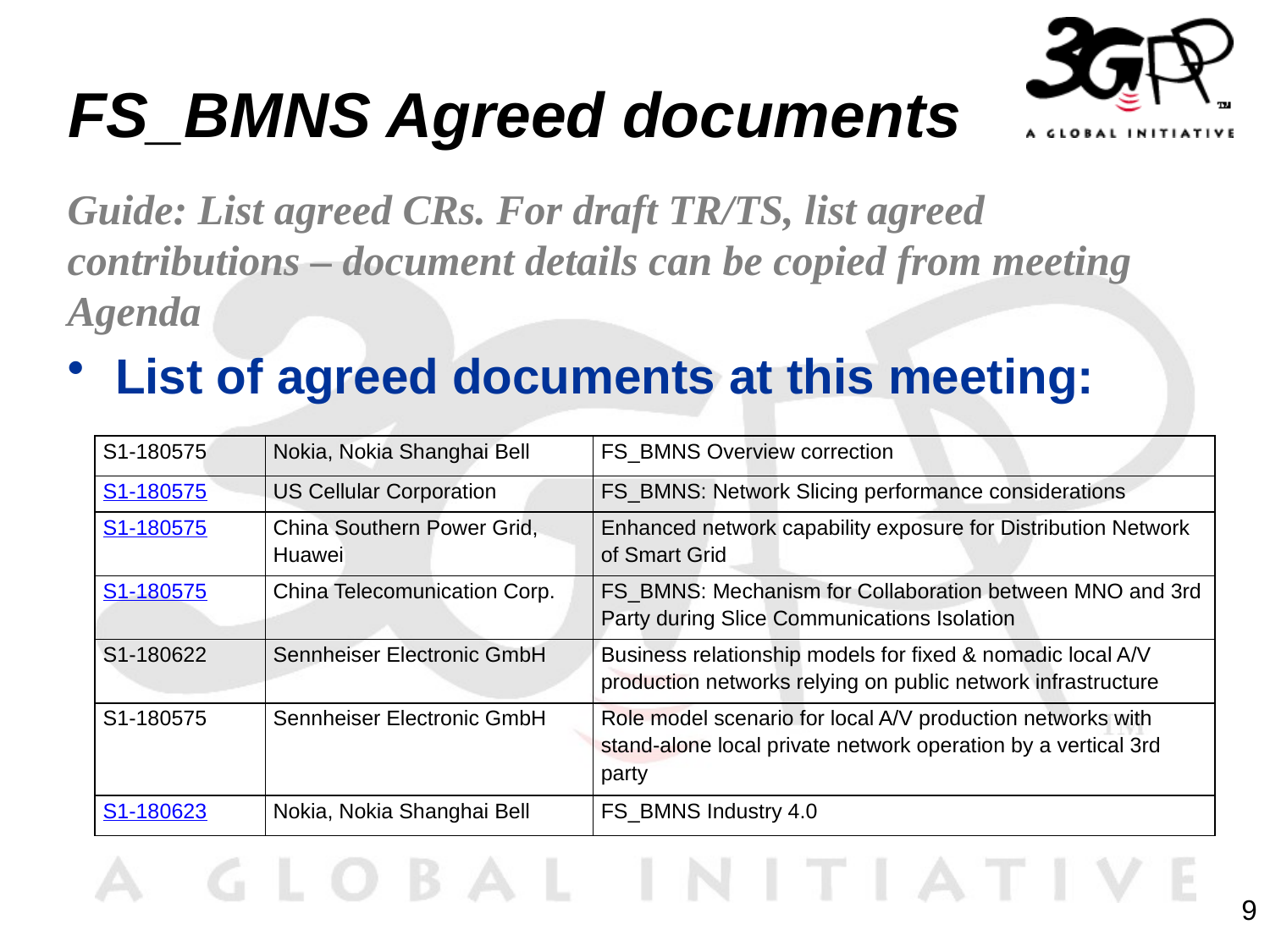

# FS_BMNS Agreed documents
Guide: List agreed CRs. For draft TR/TS, list agreed contributions – document details can be copied from meeting Agenda
List of agreed documents at this meeting:

| S1-180575 | Nokia, Nokia Shanghai Bell | FS\_BMNS Overview correction |
| --- | --- | --- |
| S1-180575 | US Cellular Corporation | FS\_BMNS: Network Slicing performance considerations |
| S1-180575 | China Southern Power Grid, Huawei | Enhanced network capability exposure for Distribution Network of Smart Grid |
| S1-180575 | China Telecomunication Corp. | FS\_BMNS: Mechanism for Collaboration between MNO and 3rd Party during Slice Communications Isolation |
| S1-180622 | Sennheiser Electronic GmbH | Business relationship models for fixed & nomadic local A/V production networks relying on public network infrastructure |
| S1-180575 | Sennheiser Electronic GmbH | Role model scenario for local A/V production networks with stand-alone local private network operation by a vertical 3rd party |
| S1-180623 | Nokia, Nokia Shanghai Bell | FS\_BMNS Industry 4.0 |
9